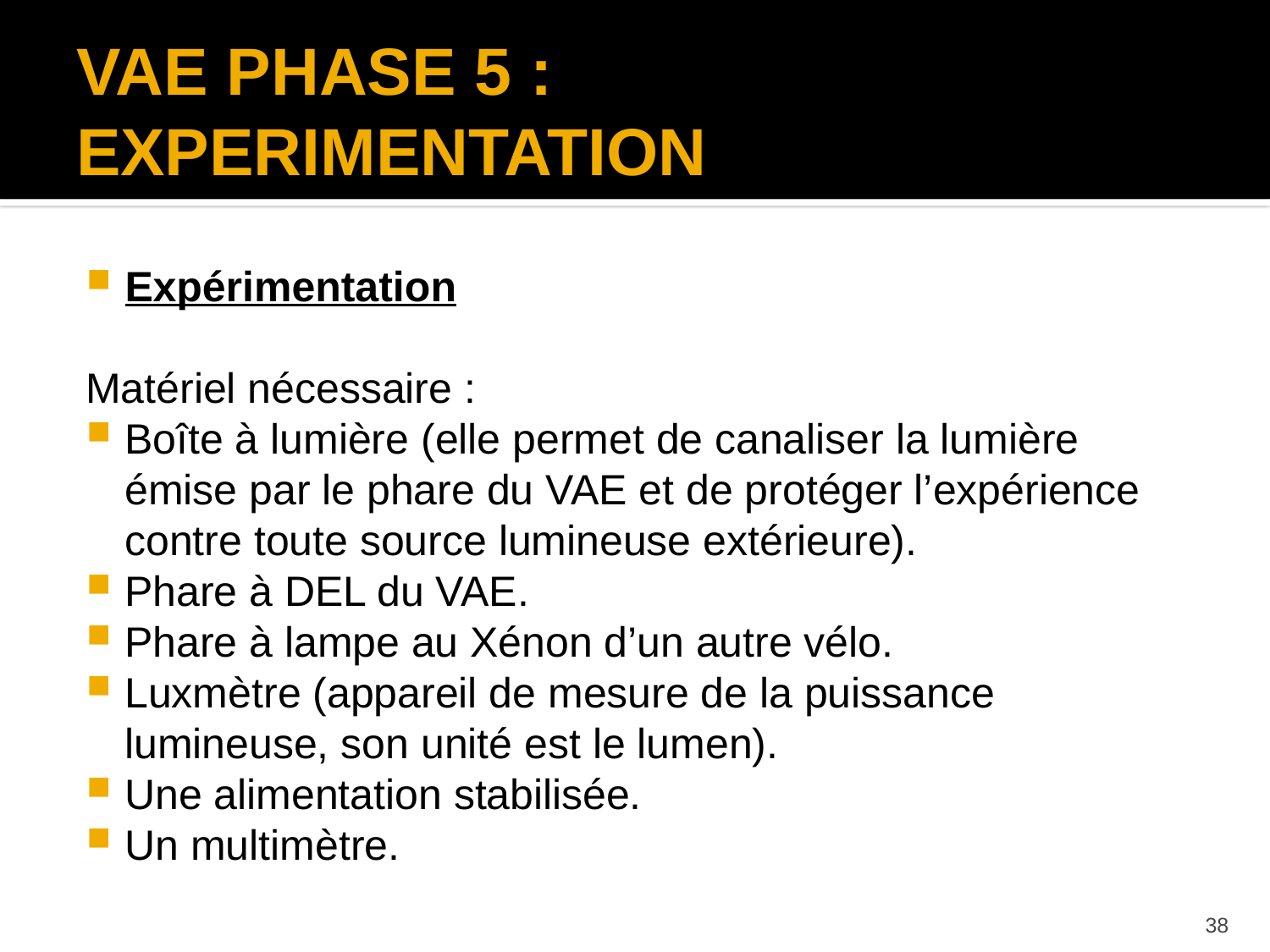

# VAE PHASE 5 : EXPERIMENTATION
Expérimentation

Matériel nécessaire :
Boîte à lumière (elle permet de canaliser la lumière émise par le phare du VAE et de protéger l’expérience contre toute source lumineuse extérieure).
Phare à DEL du VAE.
Phare à lampe au Xénon d’un autre vélo.
Luxmètre (appareil de mesure de la puissance lumineuse, son unité est le lumen).
Une alimentation stabilisée.
Un multimètre.

38